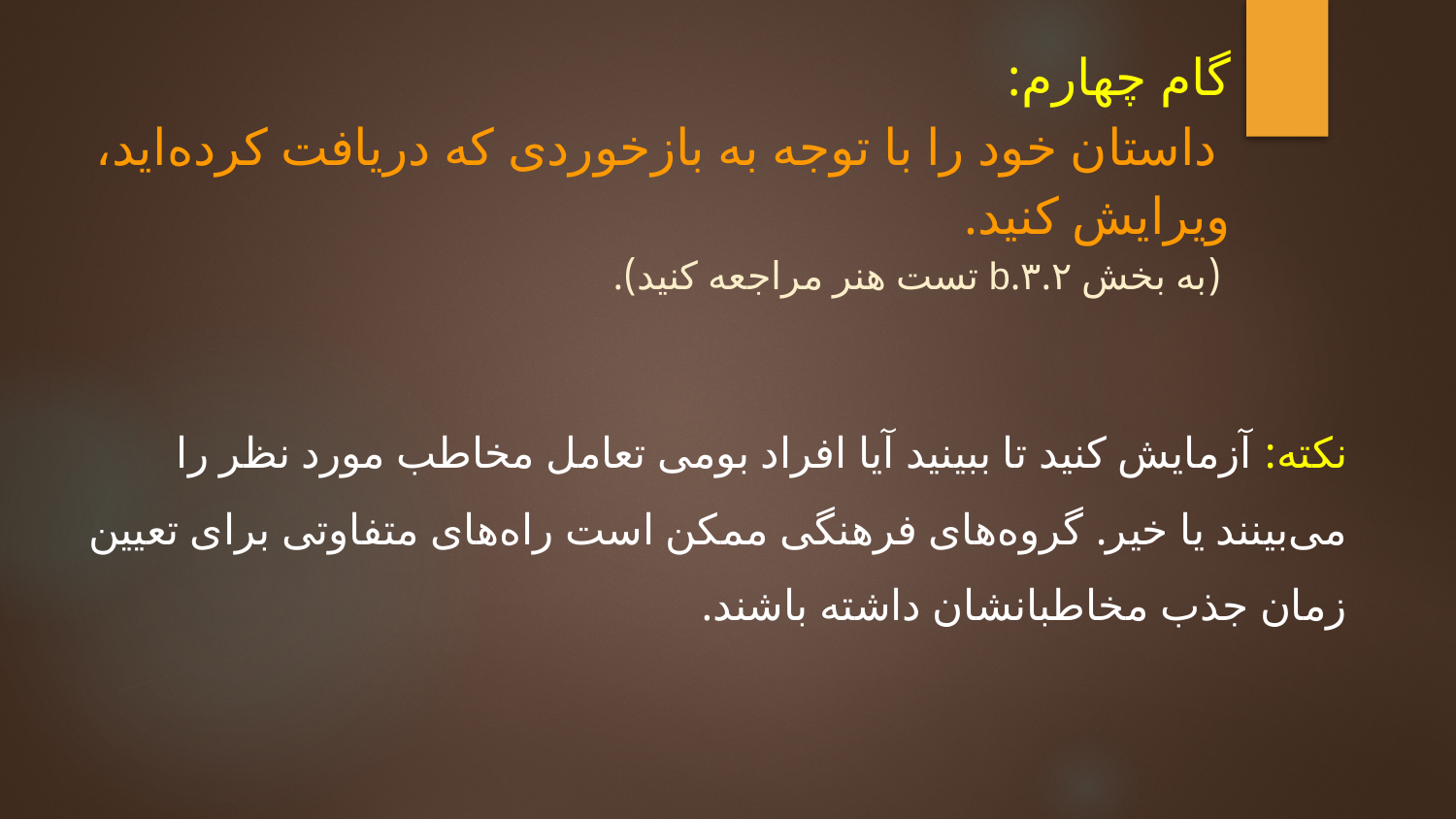

# گام چهارم:
 داستان خود را با توجه به بازخوردی که دریافت کرده‌اید، ویرایش کنید.
 (به بخش ۳.۲.b تست هنر مراجعه کنید).

نکته: آزمایش کنید تا ببینید آیا افراد بومی تعامل مخاطب مورد نظر را می‌بینند یا خیر. گروه‌های فرهنگی ممکن است راه‌های متفاوتی برای تعیین زمان جذب مخاطبانشان داشته باشند.